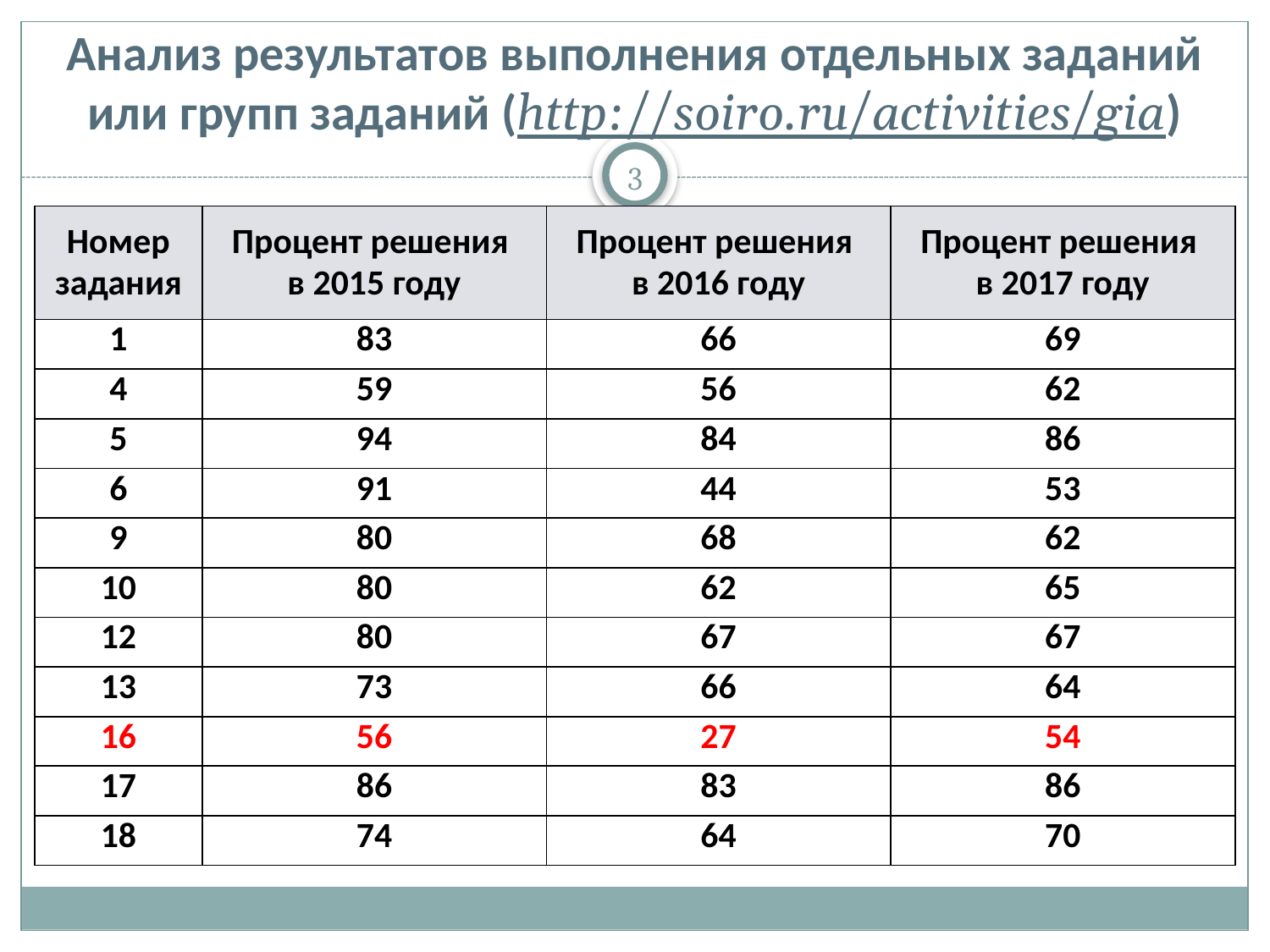

# Анализ результатов выполнения отдельных заданий или групп заданий (http://soiro.ru/activities/gia)
3
| Номер задания | Процент решения в 2015 году | Процент решения в 2016 году | Процент решения в 2017 году |
| --- | --- | --- | --- |
| 1 | 83 | 66 | 69 |
| 4 | 59 | 56 | 62 |
| 5 | 94 | 84 | 86 |
| 6 | 91 | 44 | 53 |
| 9 | 80 | 68 | 62 |
| 10 | 80 | 62 | 65 |
| 12 | 80 | 67 | 67 |
| 13 | 73 | 66 | 64 |
| 16 | 56 | 27 | 54 |
| 17 | 86 | 83 | 86 |
| 18 | 74 | 64 | 70 |